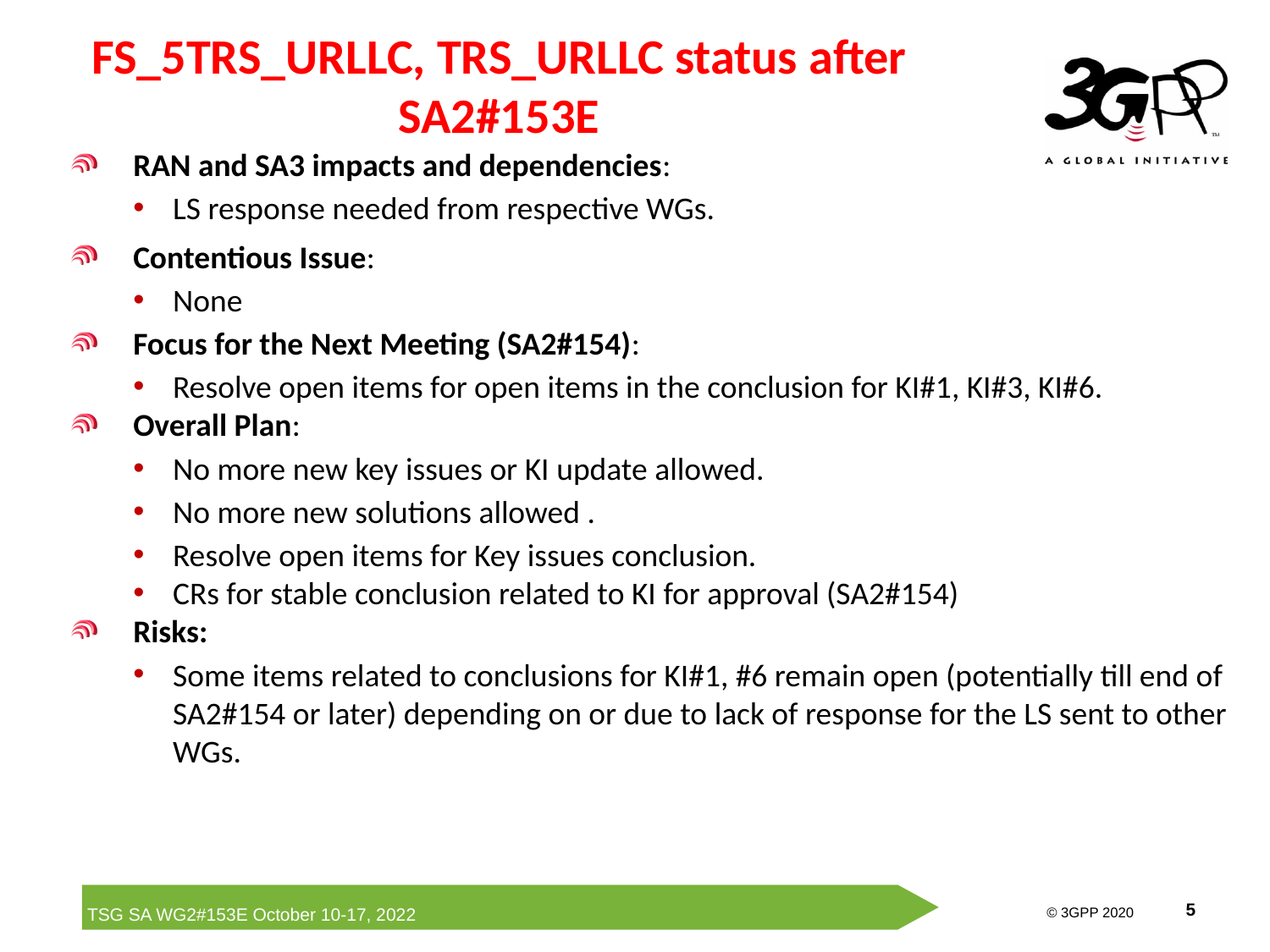

# FS_5TRS_URLLC, TRS_URLLC status after SA2#153E
RAN and SA3 impacts and dependencies:
LS response needed from respective WGs.
Contentious Issue:
None
Focus for the Next Meeting (SA2#154):
Resolve open items for open items in the conclusion for KI#1, KI#3, KI#6.
Overall Plan:
No more new key issues or KI update allowed.
No more new solutions allowed .
Resolve open items for Key issues conclusion.
CRs for stable conclusion related to KI for approval (SA2#154)
Risks:
Some items related to conclusions for KI#1, #6 remain open (potentially till end of SA2#154 or later) depending on or due to lack of response for the LS sent to other WGs.